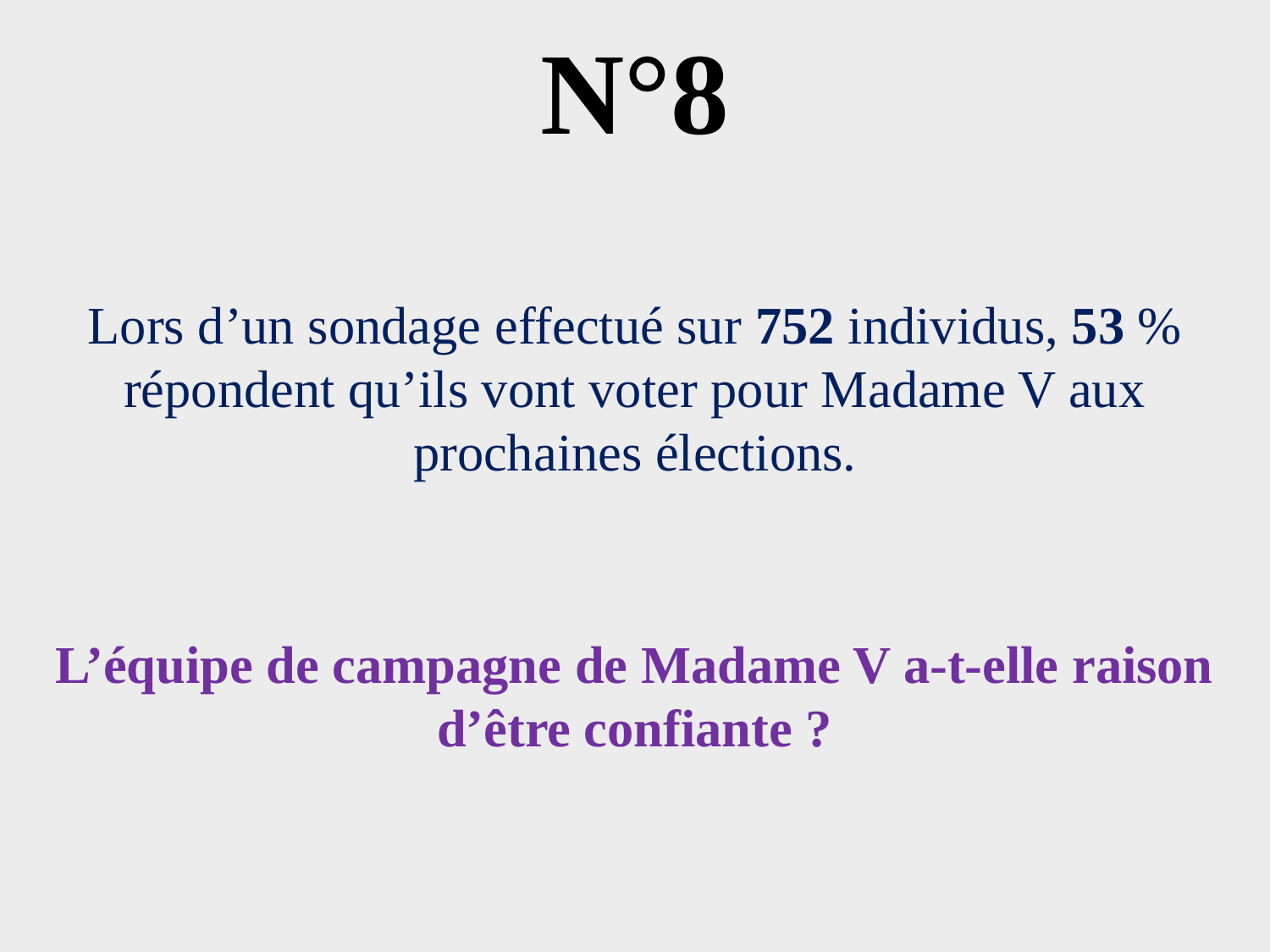

# N°8
Lors d’un sondage effectué sur 752 individus, 53 % répondent qu’ils vont voter pour Madame V aux prochaines élections.

L’équipe de campagne de Madame V a-t-elle raison d’être confiante ?